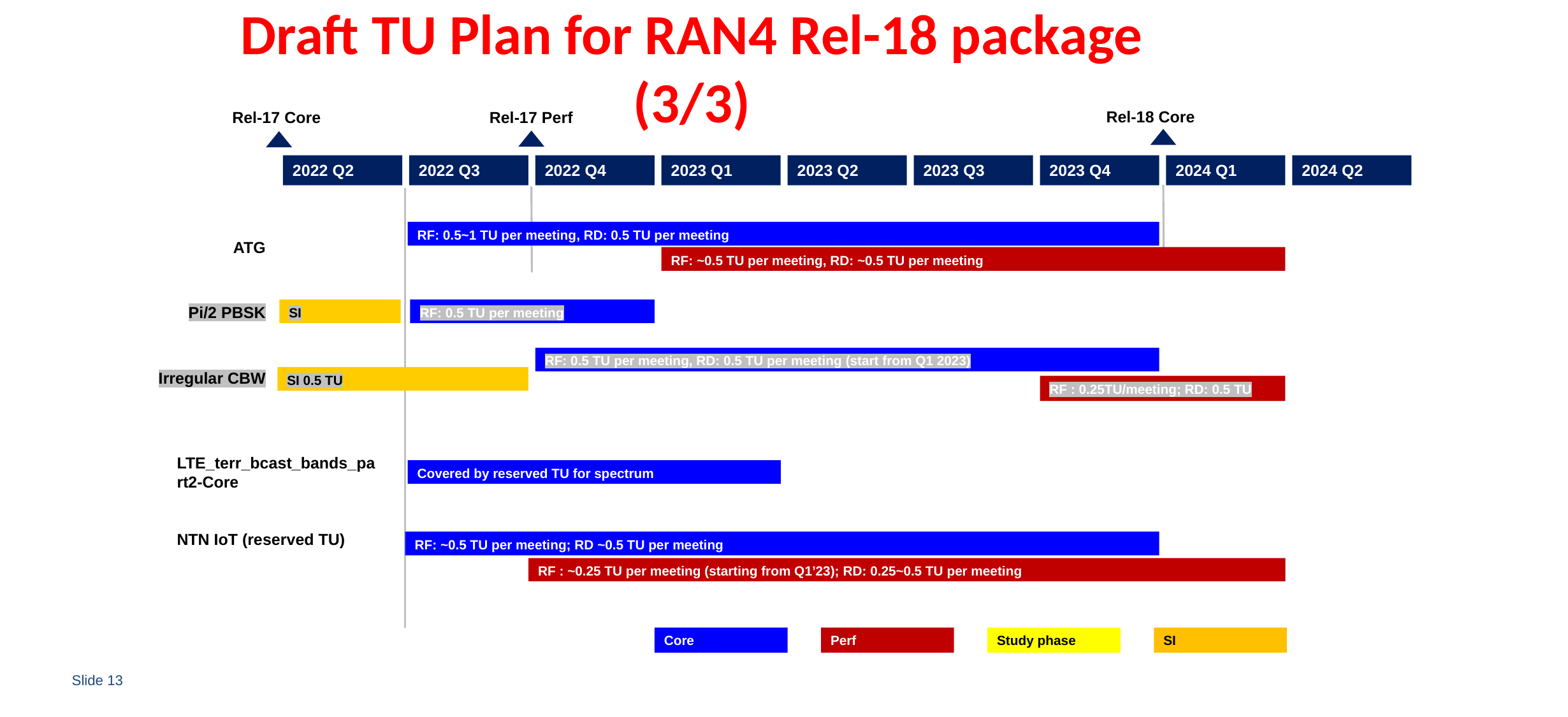

# Draft TU Plan for RAN4 Rel-18 package (3/3)
Rel-18 Core
Rel-17 Core
Rel-17 Perf

2022 Q2
2022 Q3
2022 Q4
2023 Q1
2023 Q2
2023 Q3
2023 Q4
2024 Q1
2024 Q2
RF: 0.5~1 TU per meeting, RD: 0.5 TU per meeting
ATG
RF: ~0.5 TU per meeting, RD: ~0.5 TU per meeting
Pi/2 PBSK
SI
RF: 0.5 TU per meeting
RF: 0.5 TU per meeting, RD: 0.5 TU per meeting (start from Q1 2023)
Irregular CBW
SI 0.5 TU
RF : 0.25TU/meeting; RD: 0.5 TU
LTE_terr_bcast_bands_part2-Core
Covered by reserved TU for spectrum
NTN IoT (reserved TU)
RF: ~0.5 TU per meeting; RD ~0.5 TU per meeting
RF : ~0.25 TU per meeting (starting from Q1’23); RD: 0.25~0.5 TU per meeting
Core
Perf
Study phase
SI